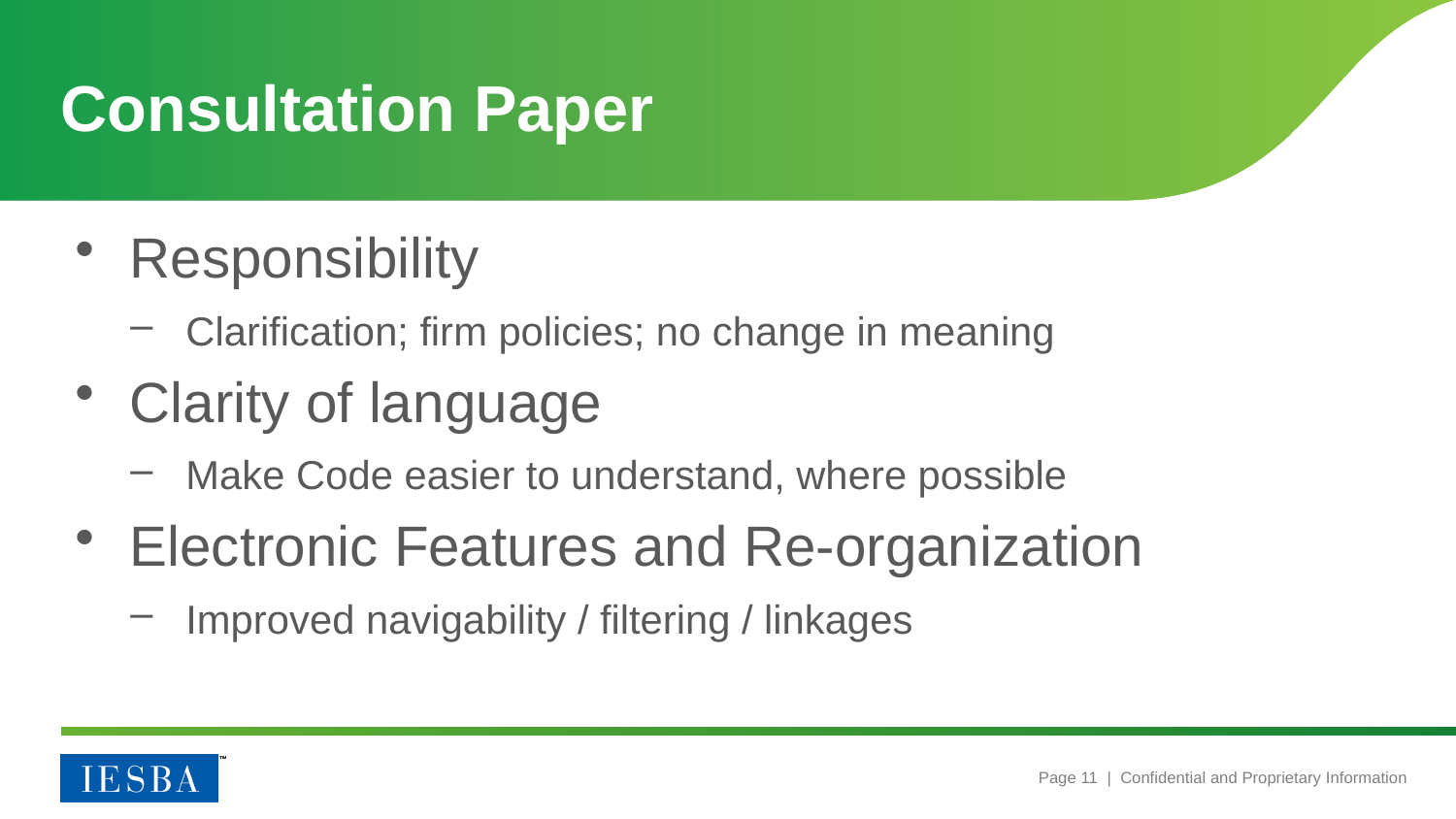

# Consultation Paper
Responsibility
Clarification; firm policies; no change in meaning
Clarity of language
Make Code easier to understand, where possible
Electronic Features and Re-organization
Improved navigability / filtering / linkages